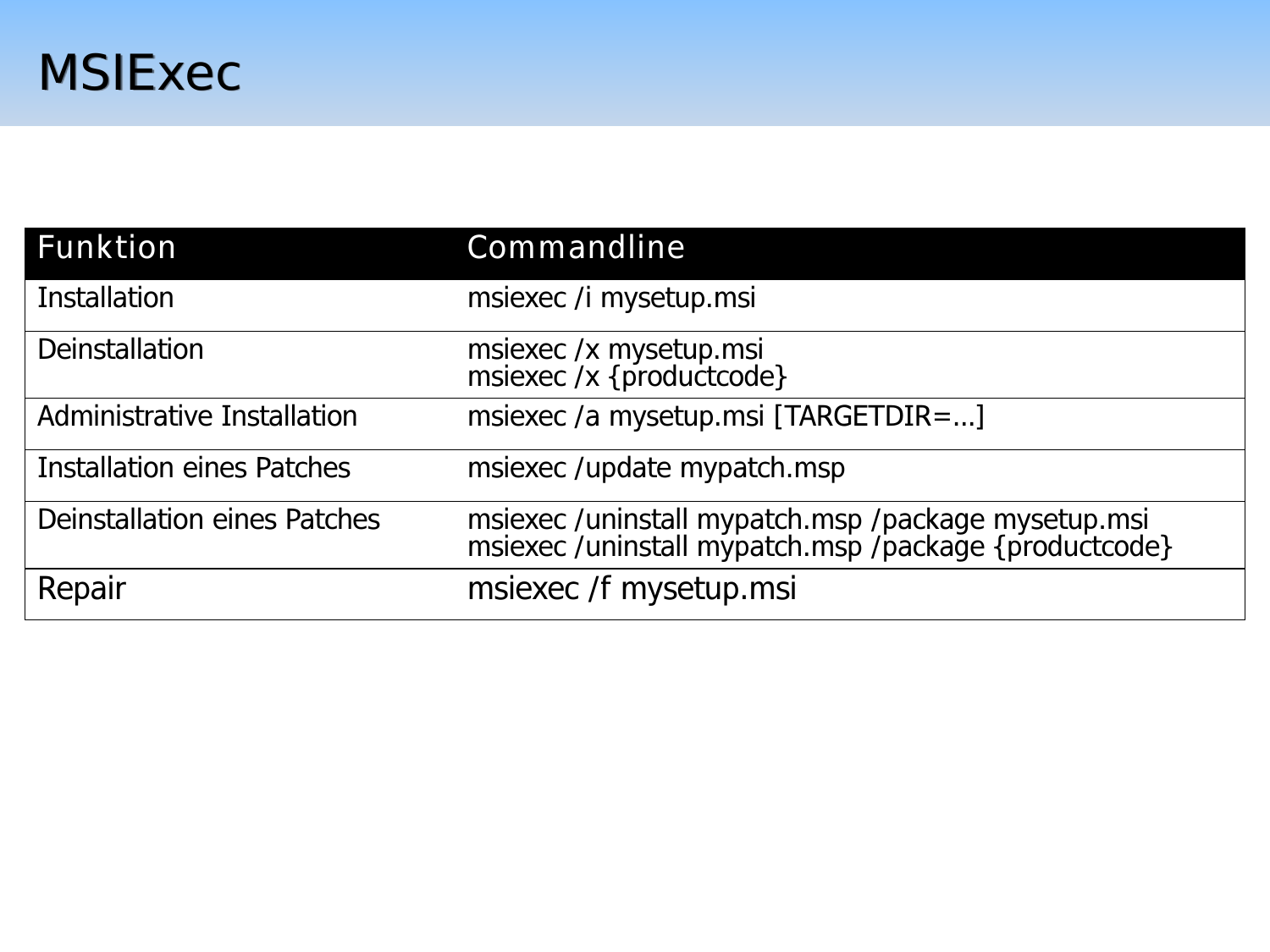

# MSIExec
| Funktion | Commandline |
| --- | --- |
| Installation | msiexec /i mysetup.msi |
| Deinstallation | msiexec /x mysetup.msi msiexec /x {productcode} |
| Administrative Installation | msiexec /a mysetup.msi [TARGETDIR=…] |
| Installation eines Patches | msiexec /update mypatch.msp |
| Deinstallation eines Patches | msiexec /uninstall mypatch.msp /package mysetup.msi msiexec /uninstall mypatch.msp /package {productcode} |
| Repair | msiexec /f mysetup.msi |